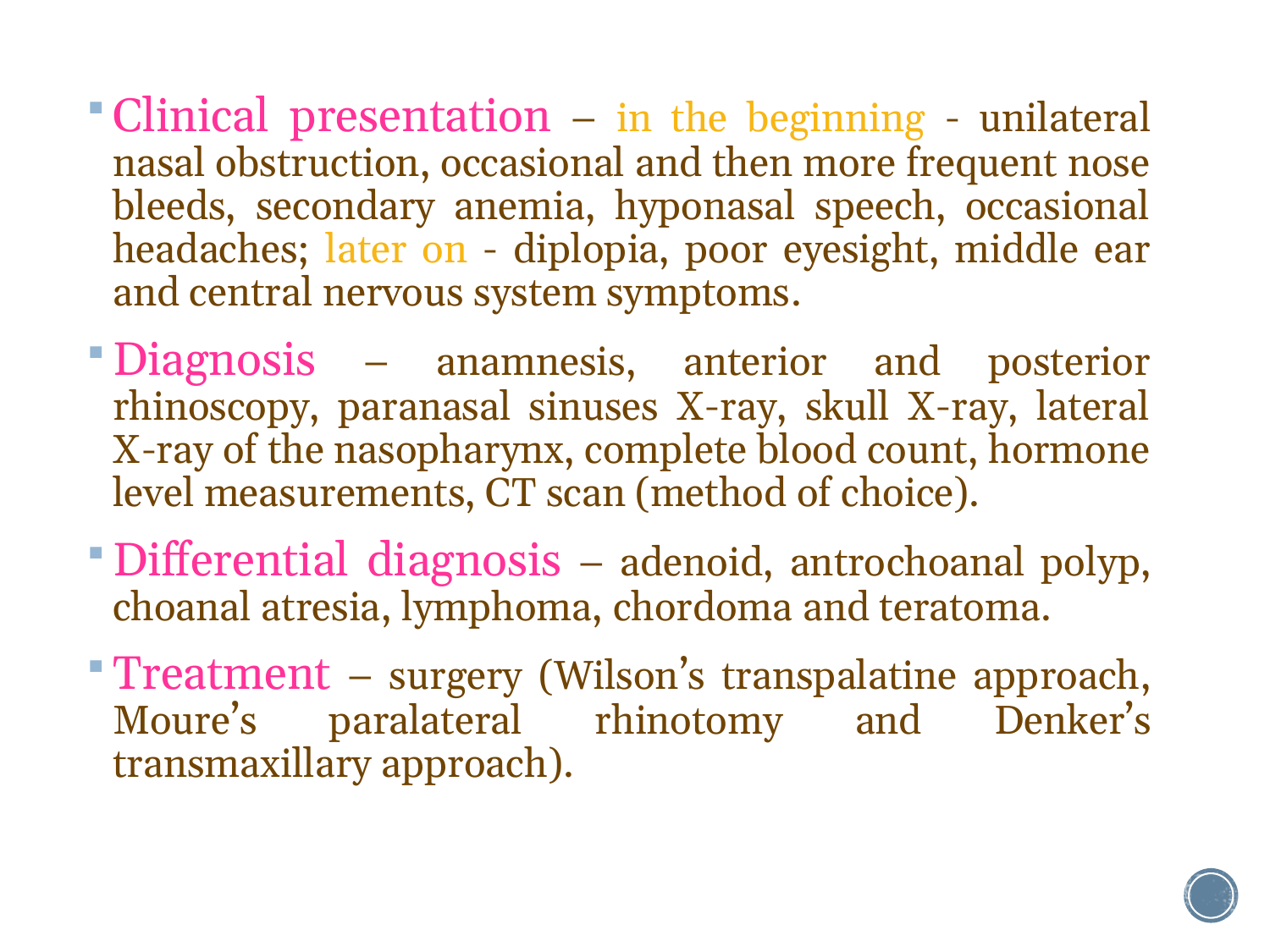

Clinical presentation – in the beginning - unilateral nasal obstruction, occasional and then more frequent nose bleeds, secondary anemia, hyponasal speech, occasional headaches; later on - diplopia, poor eyesight, middle ear and central nervous system symptoms.
Diagnosis – anamnesis, anterior and posterior rhinoscopy, paranasal sinuses X-ray, skull X-ray, lateral X-ray of the nasopharynx, complete blood count, hormone level measurements, CT scan (method of choice).
Differential diagnosis – adenoid, antrochoanal polyp, choanal atresia, lymphoma, chordoma and teratoma.
Treatment – surgery (Wilson’s transpalatine approach, Moure’s paralateral rhinotomy and Denker’s transmaxillary approach).